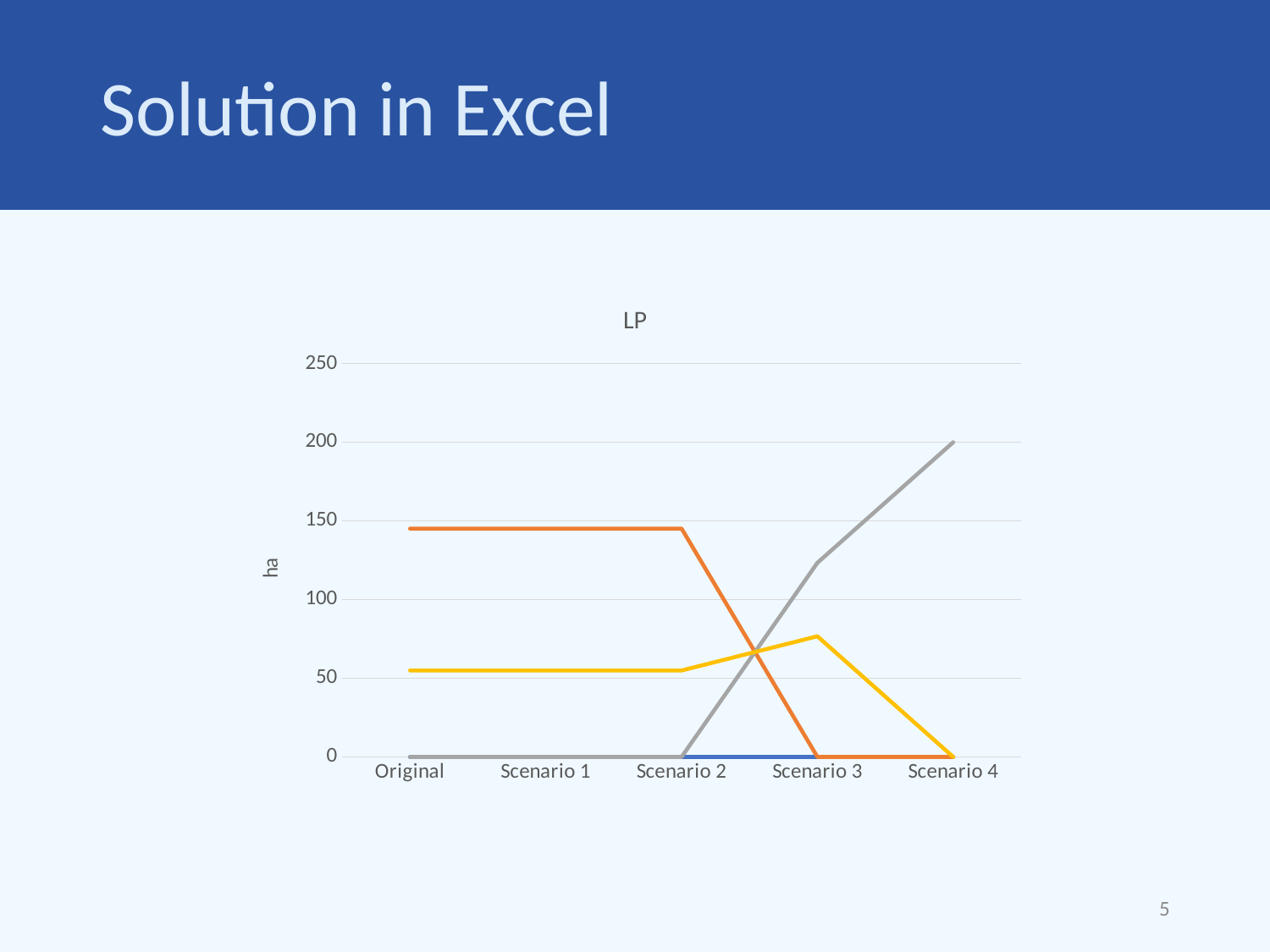

# Solution in Excel

### Chart: LP

| Category | Wheat | Barley | Rapeseed | Sugarbeet |
|---|---|---|---|---|
| Original | 0.0 | 145.09803921568624 | 0.0 | 54.90196078431374 |
| Scenario 1 | 0.0 | 145.09803921568624 | 0.0 | 54.90196078431374 |
| Scenario 2 | 0.0 | 145.09803921568624 | 0.0 | 54.90196078431373 |
| Scenario 3 | 0.0 | 0.0 | 123.33333333333333 | 76.66666666666666 |
| Scenario 4 | 0.0 | 0.0 | 200.0 | 0.0 |
5